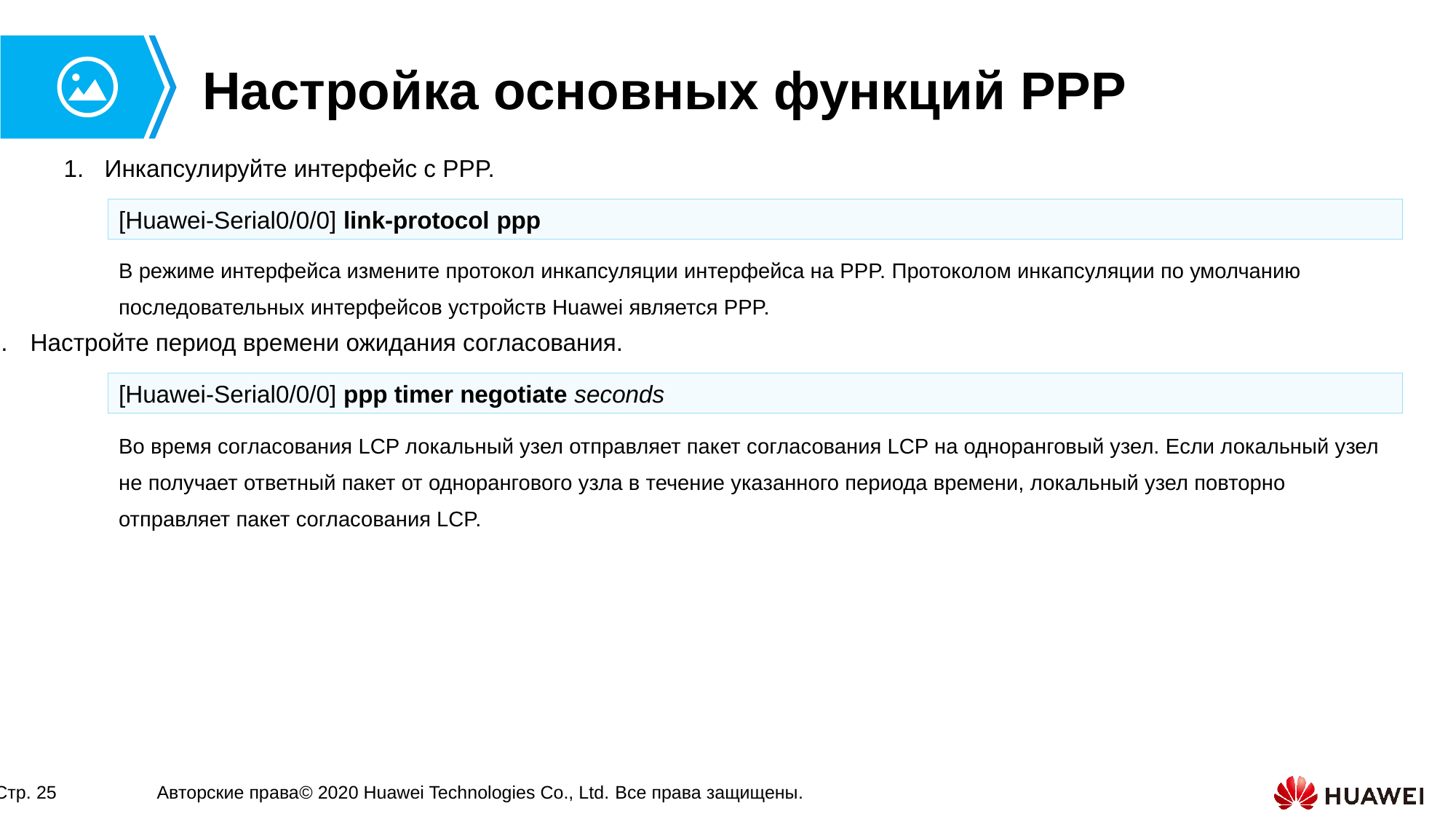

# Настройка основных функций PPP
Инкапсулируйте интерфейс с PPP.
[Huawei-Serial0/0/0] link-protocol ppp
В режиме интерфейса измените протокол инкапсуляции интерфейса на PPP. Протоколом инкапсуляции по умолчанию последовательных интерфейсов устройств Huawei является PPP.
Настройте период времени ожидания согласования.
[Huawei-Serial0/0/0] ppp timer negotiate seconds
Во время согласования LCP локальный узел отправляет пакет согласования LCP на одноранговый узел. Если локальный узел не получает ответный пакет от однорангового узла в течение указанного периода времени, локальный узел повторно отправляет пакет согласования LCP.